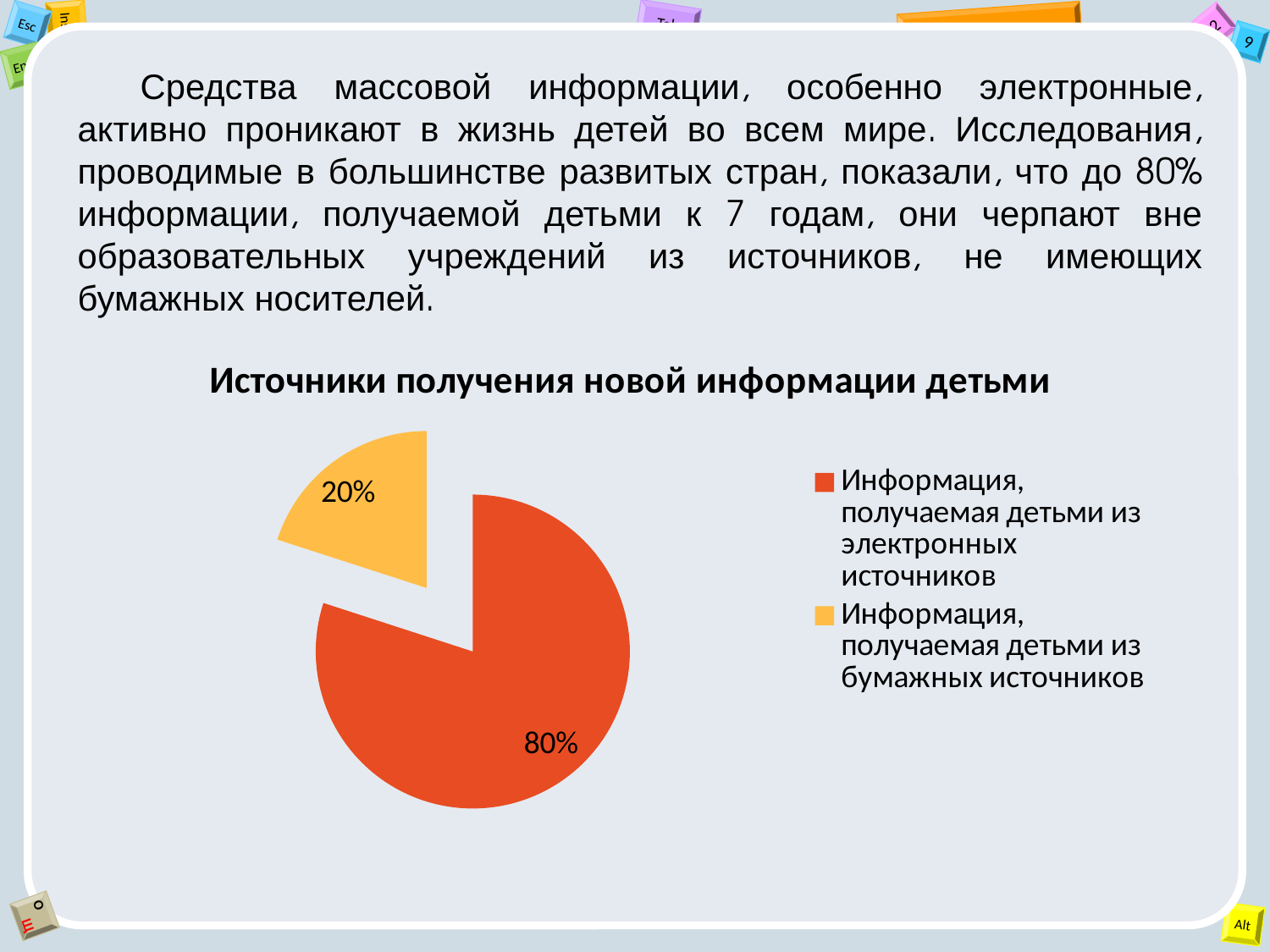

Средства массовой информации, особенно электронные, активно проникают в жизнь детей во всем мире. Исследования, проводимые в большинстве развитых стран, показали, что до 80% информации, получаемой детьми к 7 годам, они черпают вне образовательных учреждений из источников, не имеющих бумажных носителей.

### Chart: Источники получения новой информации детьми

| Category | Источники получения нововй информации детьми |
|---|---|
| Информация, получаемая детьми из электронных источников | 0.8 |
| Информация, получаемая детьми из бумажных источников | 0.2 |